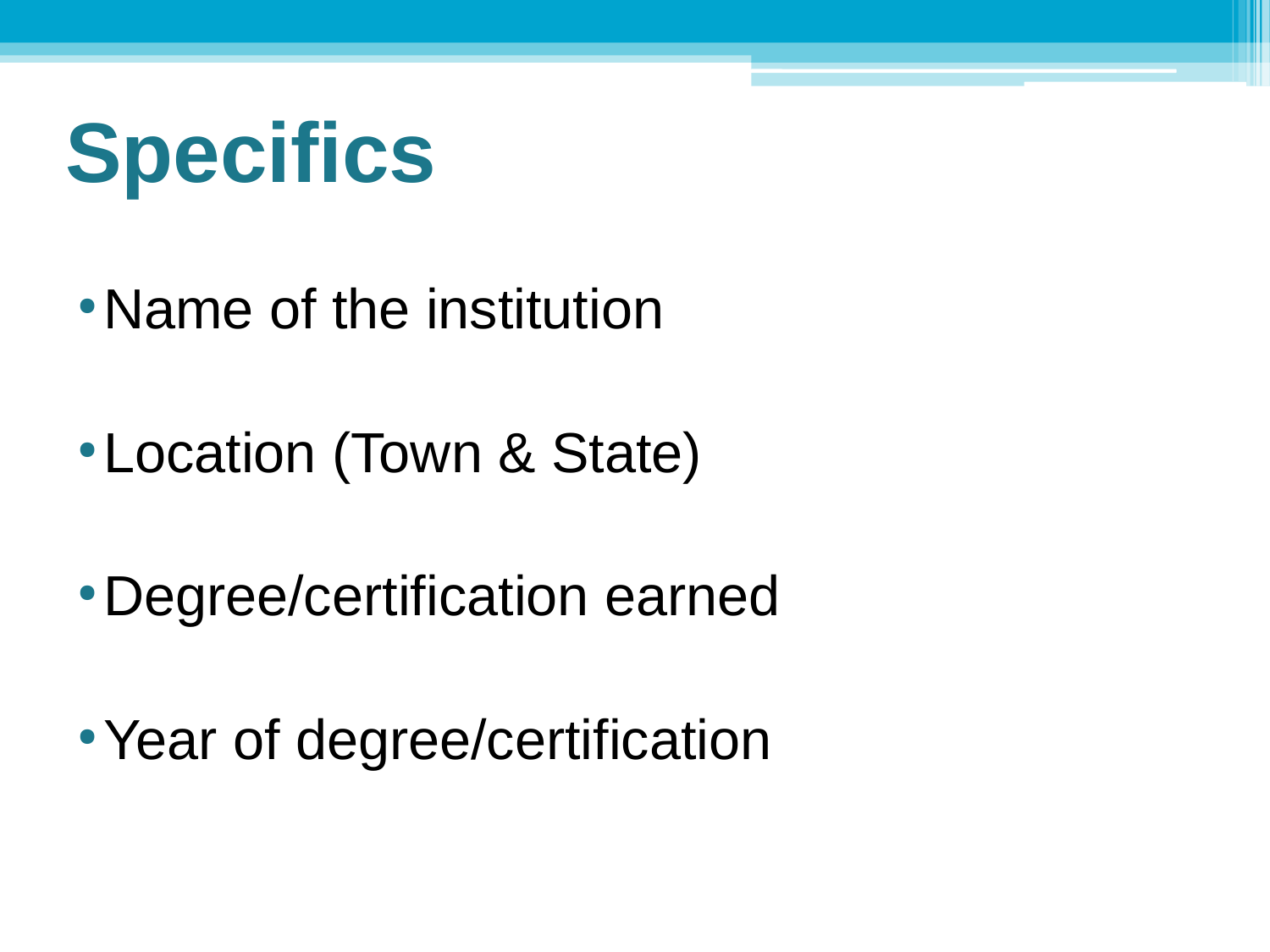

# Specifics
Name of the institution

Location (Town & State)

Degree/certification earned

Year of degree/certification